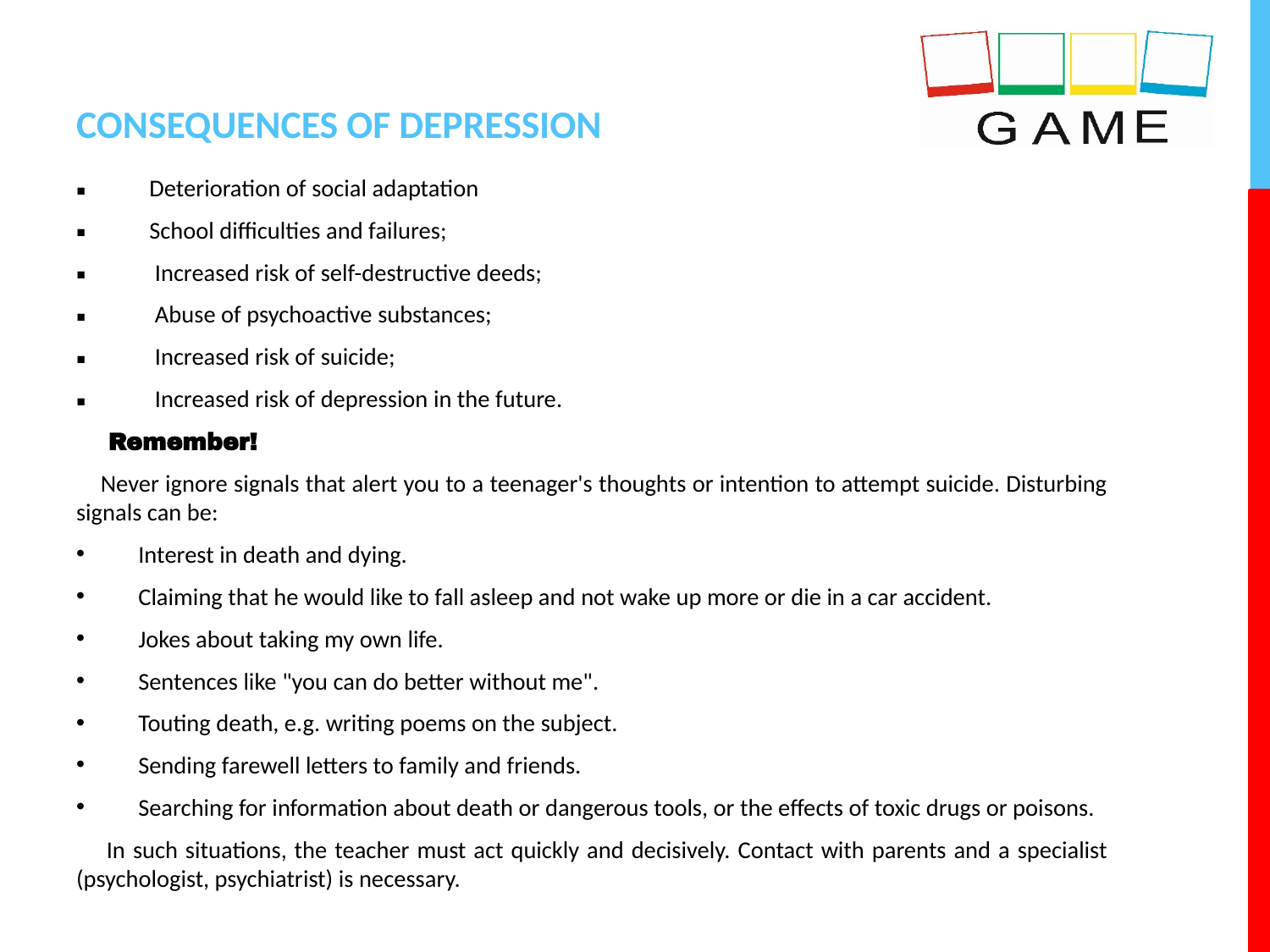

# CONSEQUENCES OF DEPRESSION
      Deterioration of social adaptation
      School difficulties and failures;
       Increased risk of self-destructive deeds;
       Abuse of psychoactive substances;
       Increased risk of suicide;
       Increased risk of depression in the future.
    Remember!
    Never ignore signals that alert you to a teenager's thoughts or intention to attempt suicide. Disturbing signals can be:
    Interest in death and dying.
    Claiming that he would like to fall asleep and not wake up more or die in a car accident.
    Jokes about taking my own life.
    Sentences like "you can do better without me".
    Touting death, e.g. writing poems on the subject.
    Sending farewell letters to family and friends.
    Searching for information about death or dangerous tools, or the effects of toxic drugs or poisons.
    In such situations, the teacher must act quickly and decisively. Contact with parents and a specialist (psychologist, psychiatrist) is necessary.